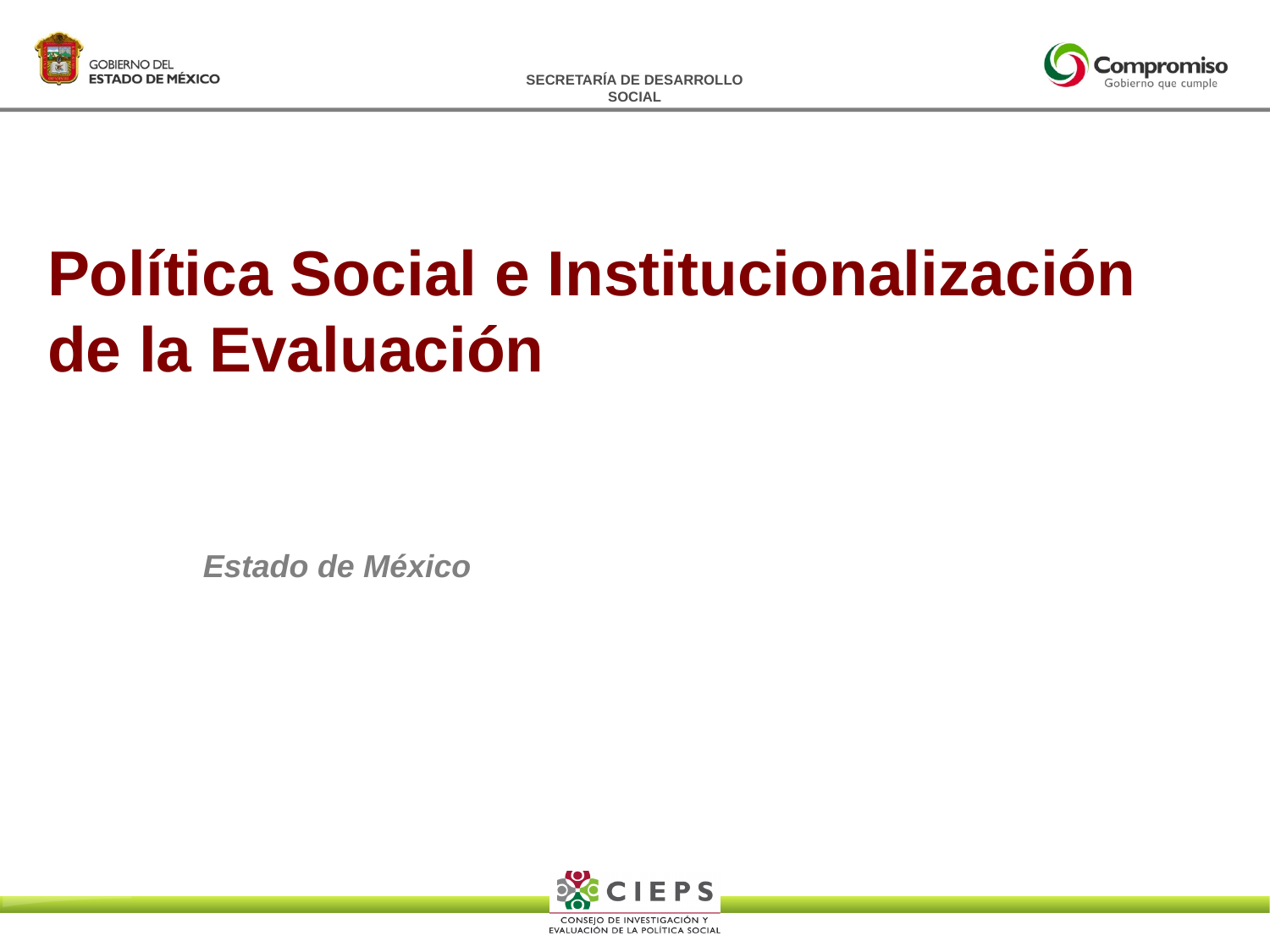

Política Social e Institucionalización de la Evaluación
Estado de México